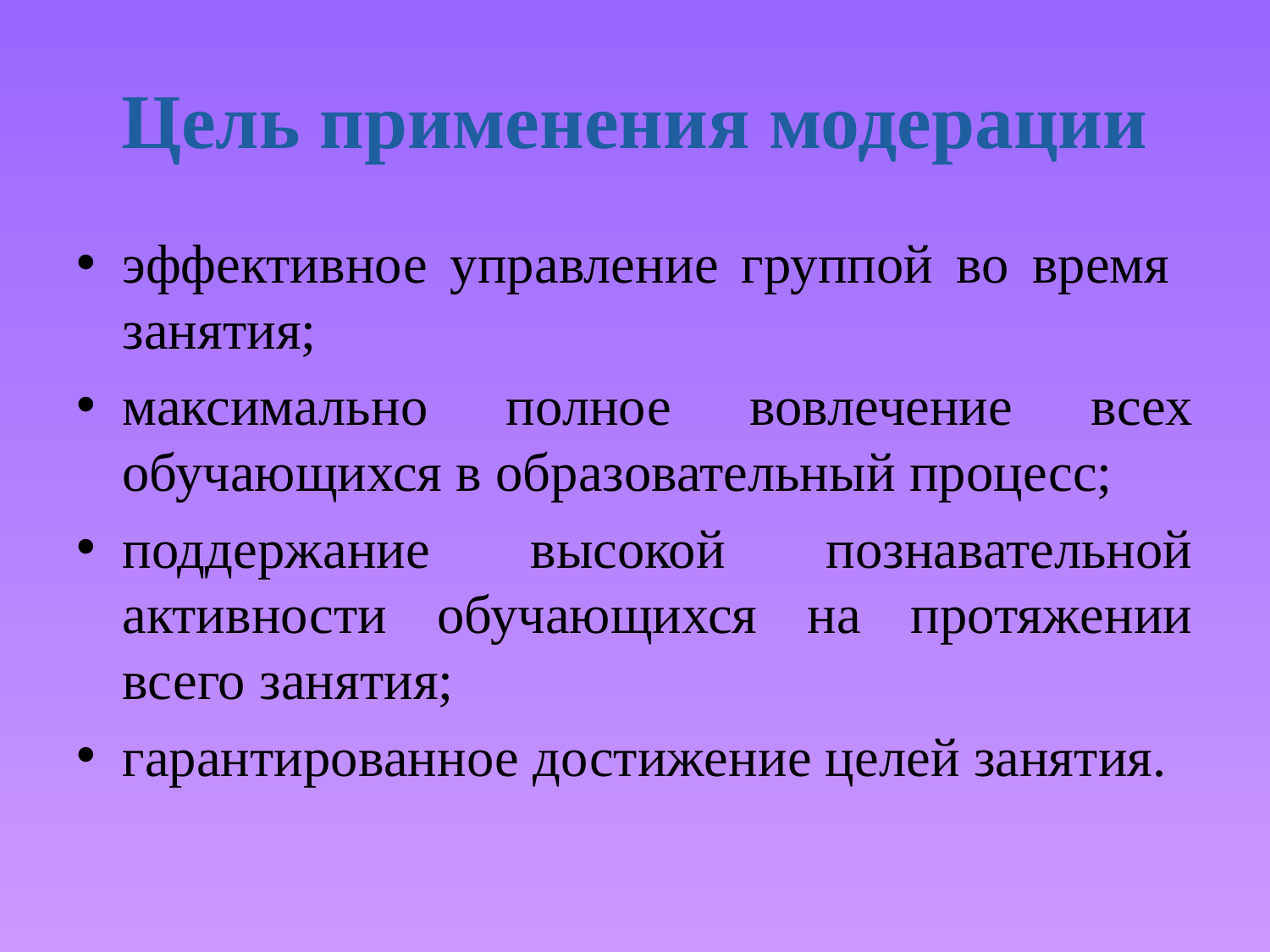

# Цель применения модерации
эффективное управление группой во время  занятия;
максимально полное вовлечение всех обучающихся в образовательный процесс;
поддержание высокой познавательной активности обучающихся на протяжении всего занятия;
гарантированное достижение целей занятия.